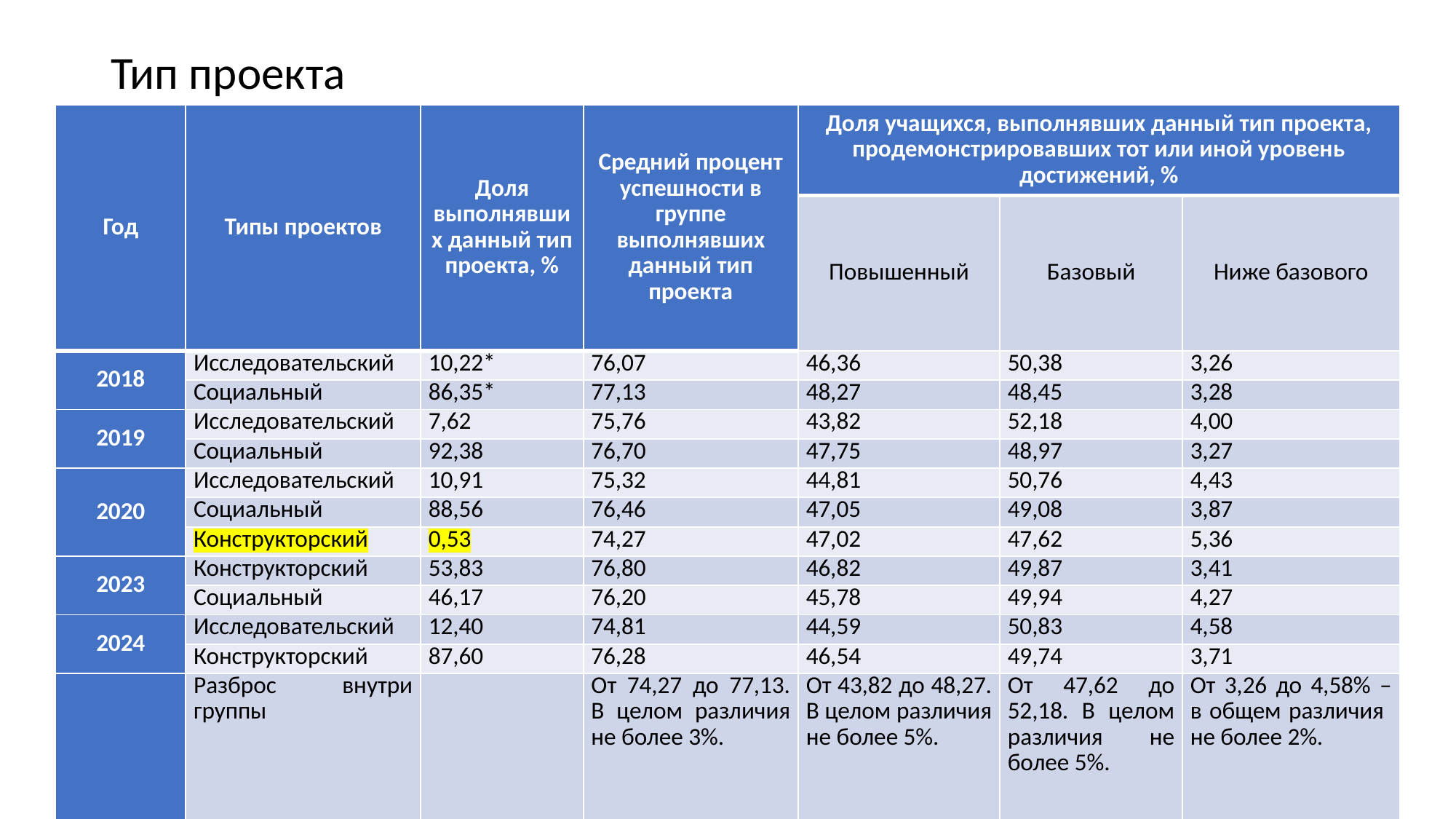

# Тип проекта
| Год | Типы проектов | Доля выполнявших данный тип проекта, % | Средний процент успешности в группе выполнявших данный тип проекта | Доля учащихся, выполнявших данный тип проекта, продемонстрировавших тот или иной уровень достижений, % |  |  |
| --- | --- | --- | --- | --- | --- | --- |
|  |  |  |  | Повышенный | Базовый | Ниже базового |
| 2018 | Исследовательский | 10,22\* | 76,07 | 46,36 | 50,38 | 3,26 |
|  | Социальный | 86,35\* | 77,13 | 48,27 | 48,45 | 3,28 |
| 2019 | Исследовательский | 7,62 | 75,76 | 43,82 | 52,18 | 4,00 |
|  | Социальный | 92,38 | 76,70 | 47,75 | 48,97 | 3,27 |
| 2020 | Исследовательский | 10,91 | 75,32 | 44,81 | 50,76 | 4,43 |
|  | Социальный | 88,56 | 76,46 | 47,05 | 49,08 | 3,87 |
|  | Конструкторский | 0,53 | 74,27 | 47,02 | 47,62 | 5,36 |
| 2023 | Конструкторский | 53,83 | 76,80 | 46,82 | 49,87 | 3,41 |
|  | Социальный | 46,17 | 76,20 | 45,78 | 49,94 | 4,27 |
| 2024 | Исследовательский | 12,40 | 74,81 | 44,59 | 50,83 | 4,58 |
|  | Конструкторский | 87,60 | 76,28 | 46,54 | 49,74 | 3,71 |
|  | Разброс внутри группы |  | От 74,27 до 77,13. В целом различия не более 3%. | От 43,82 до 48,27. В целом различия не более 5%. | От 47,62 до 52,18. В целом различия не более 5%. | От 3,26 до 4,58% – в общем различия не более 2%. |